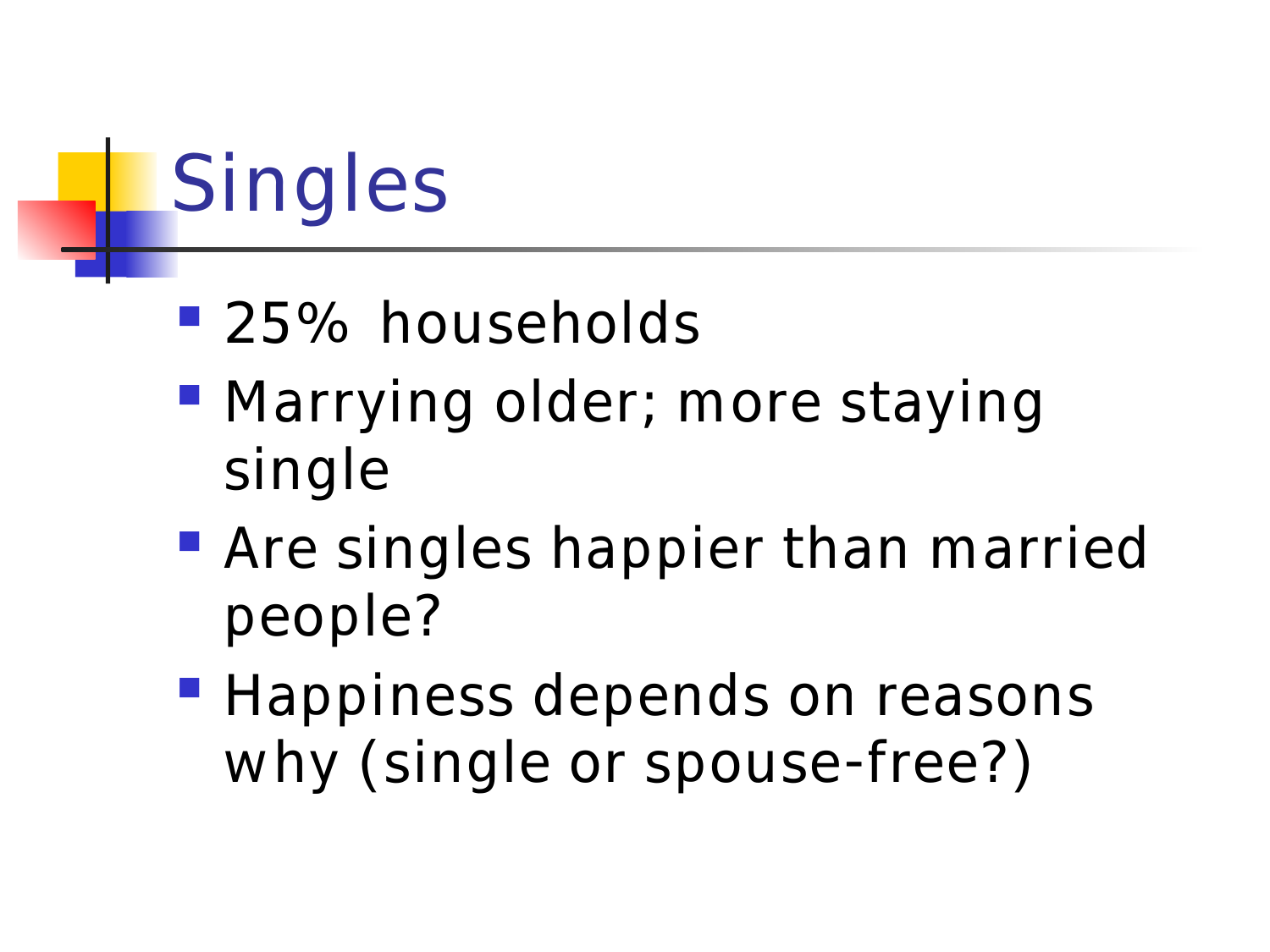

# Singles
25% households
Marrying older; more staying single
Are singles happier than married people?
Happiness depends on reasons why (single or spouse-free?)